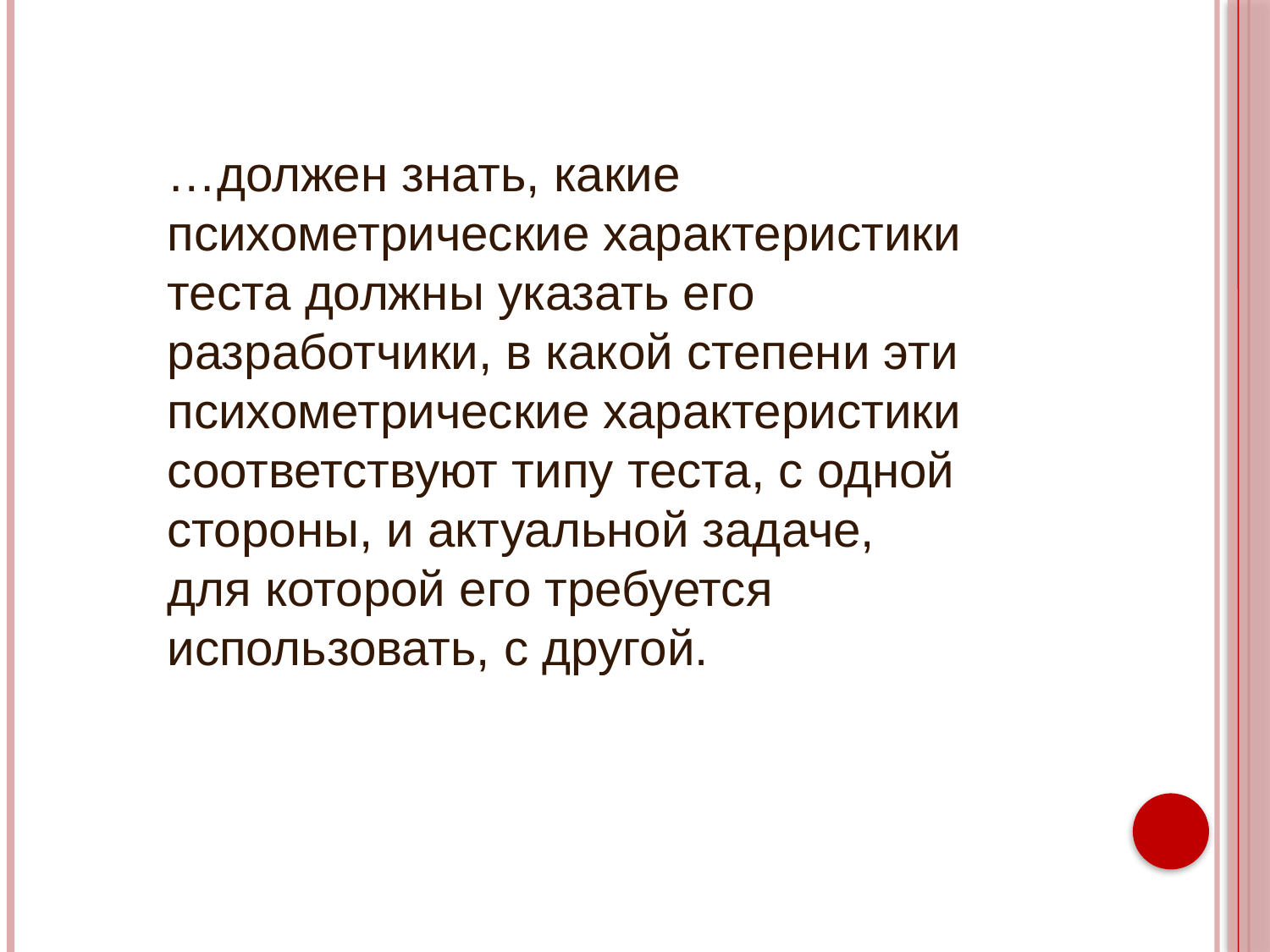

…должен знать, какие психометрические характеристики теста должны указать его разработчики, в какой степени эти психометрические характеристики соответствуют типу теста, с одной стороны, и актуальной задаче, для которой его требуется использовать, с другой.